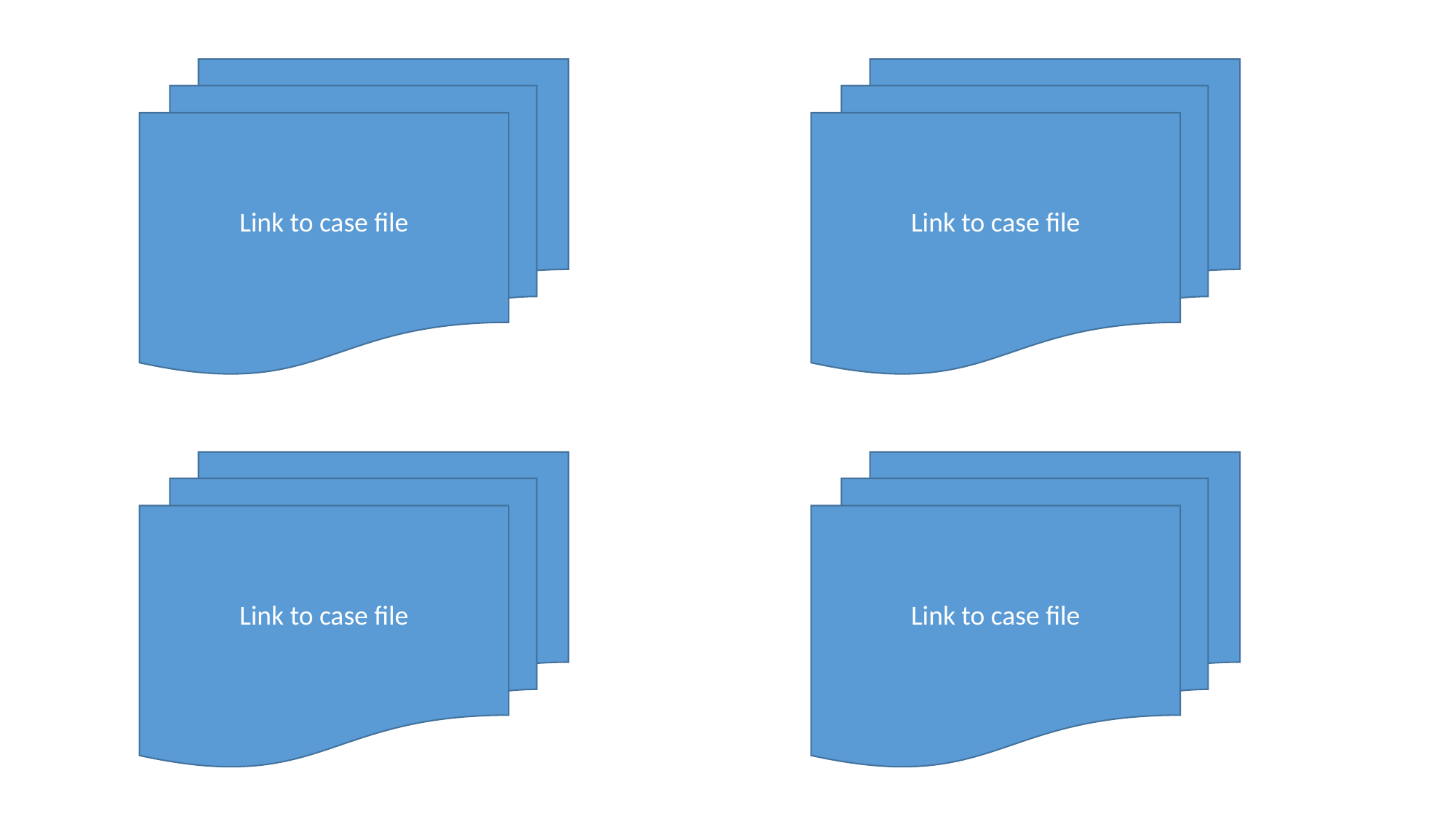

Link to case file

Link to case file

Link to case file

Link to case file